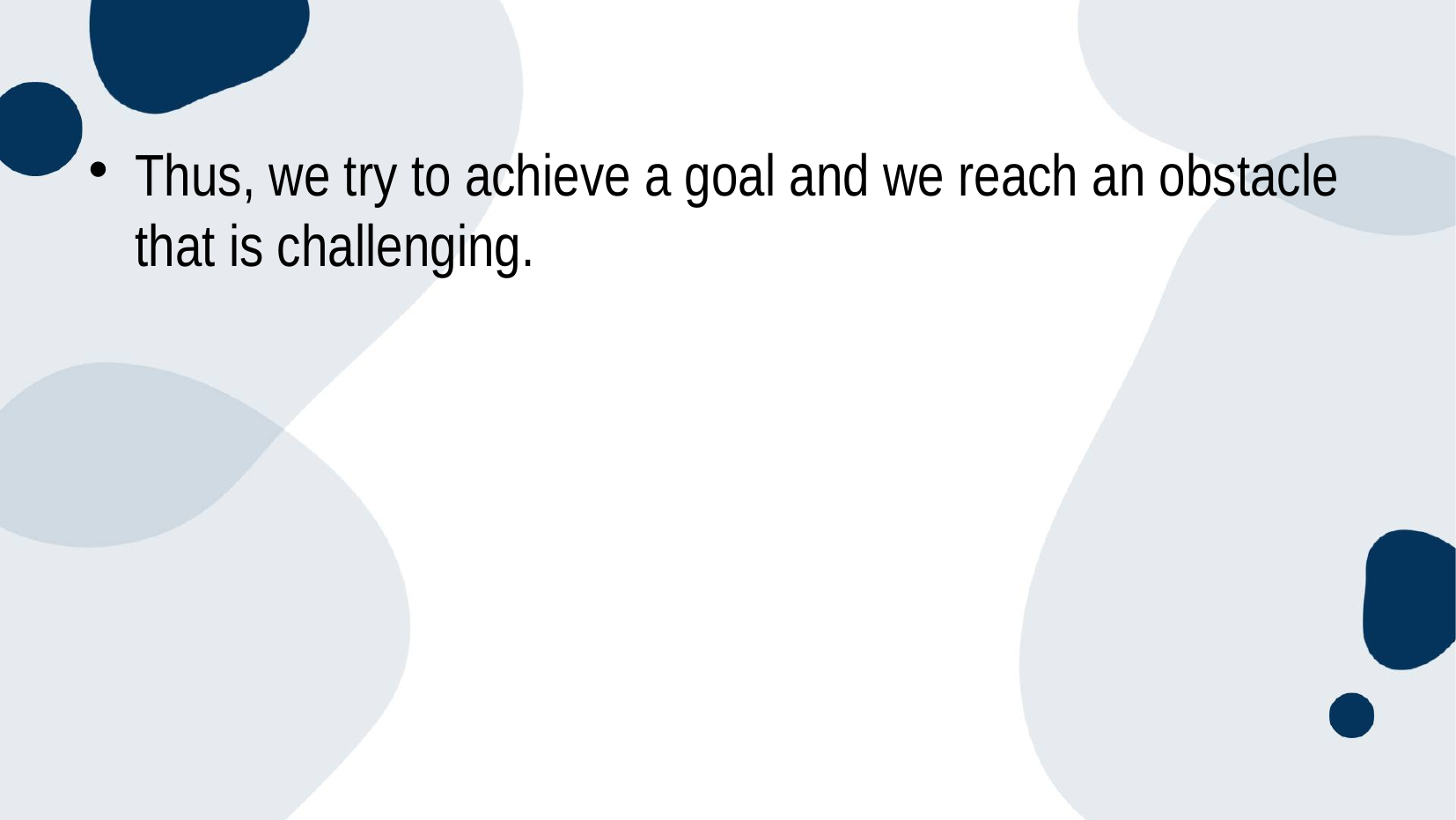

# Thus, we try to achieve a goal and we reach an obstacle that is challenging.